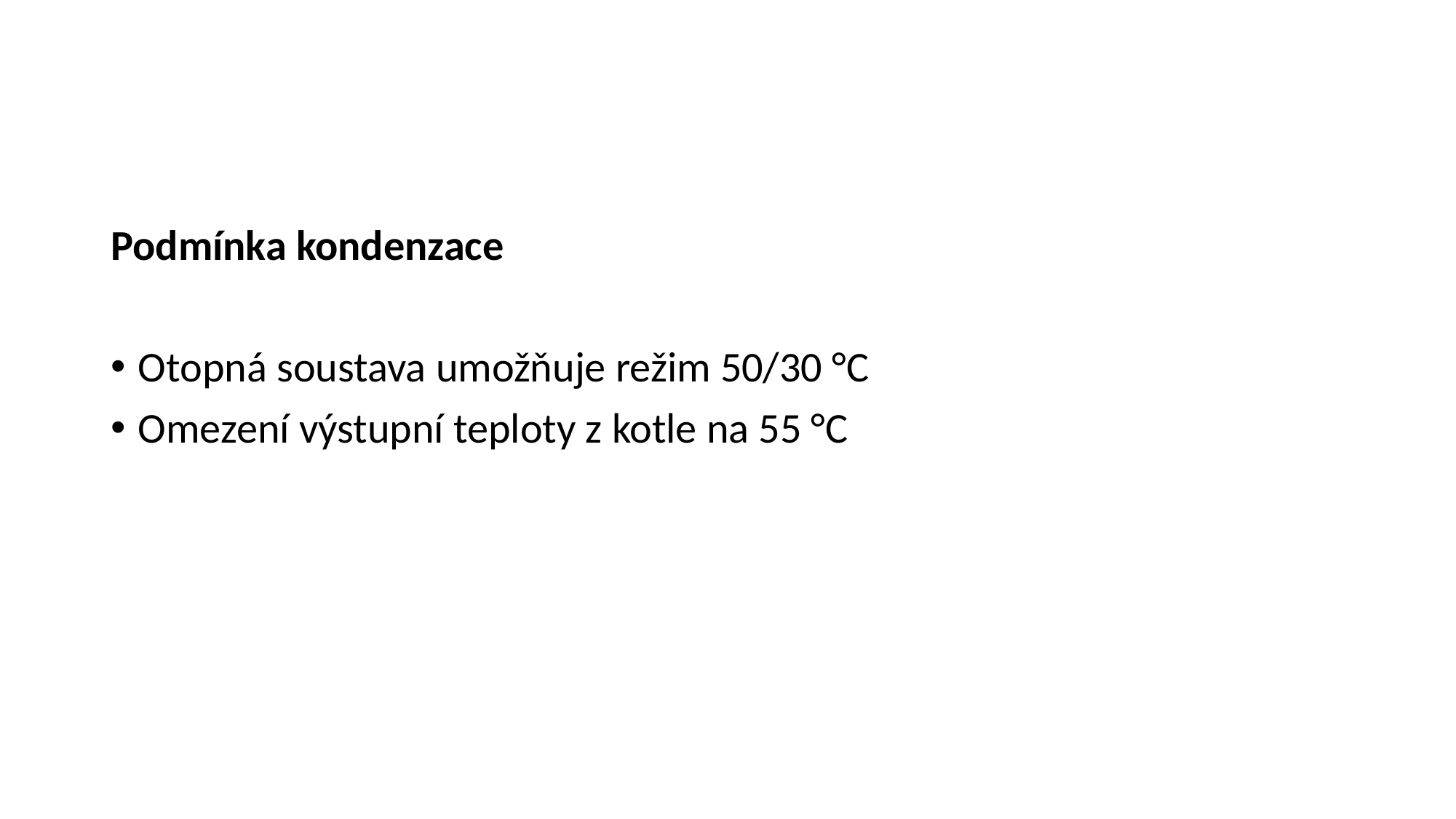

Podmínka kondenzace

Otopná soustava umožňuje režim 50/30 °C
Omezení výstupní teploty z kotle na 55 °C